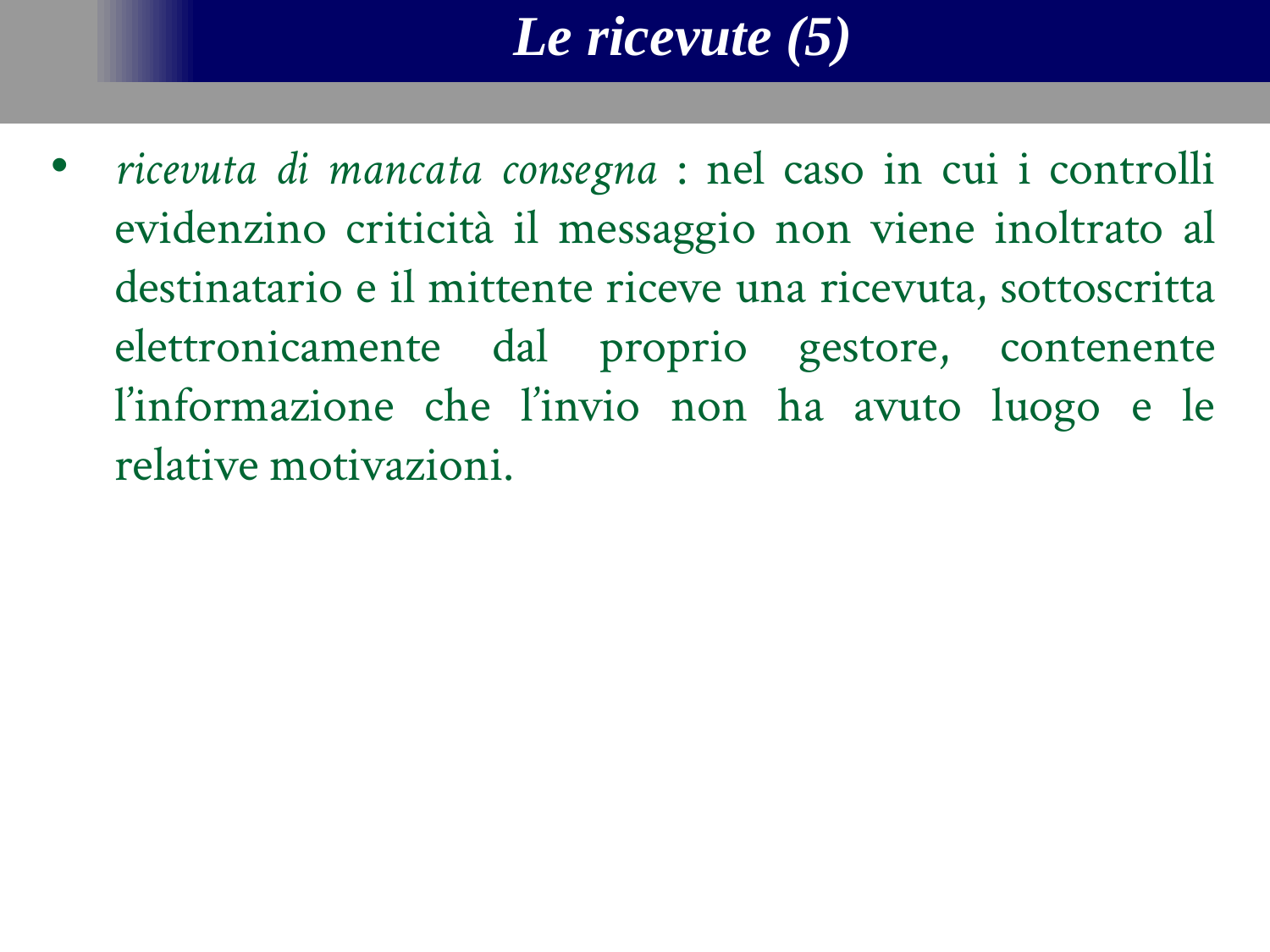

Le ricevute (5)
ricevuta di mancata consegna : nel caso in cui i controlli evidenzino criticità il messaggio non viene inoltrato al destinatario e il mittente riceve una ricevuta, sottoscritta elettronicamente dal proprio gestore, contenente l’informazione che l’invio non ha avuto luogo e le relative motivazioni.